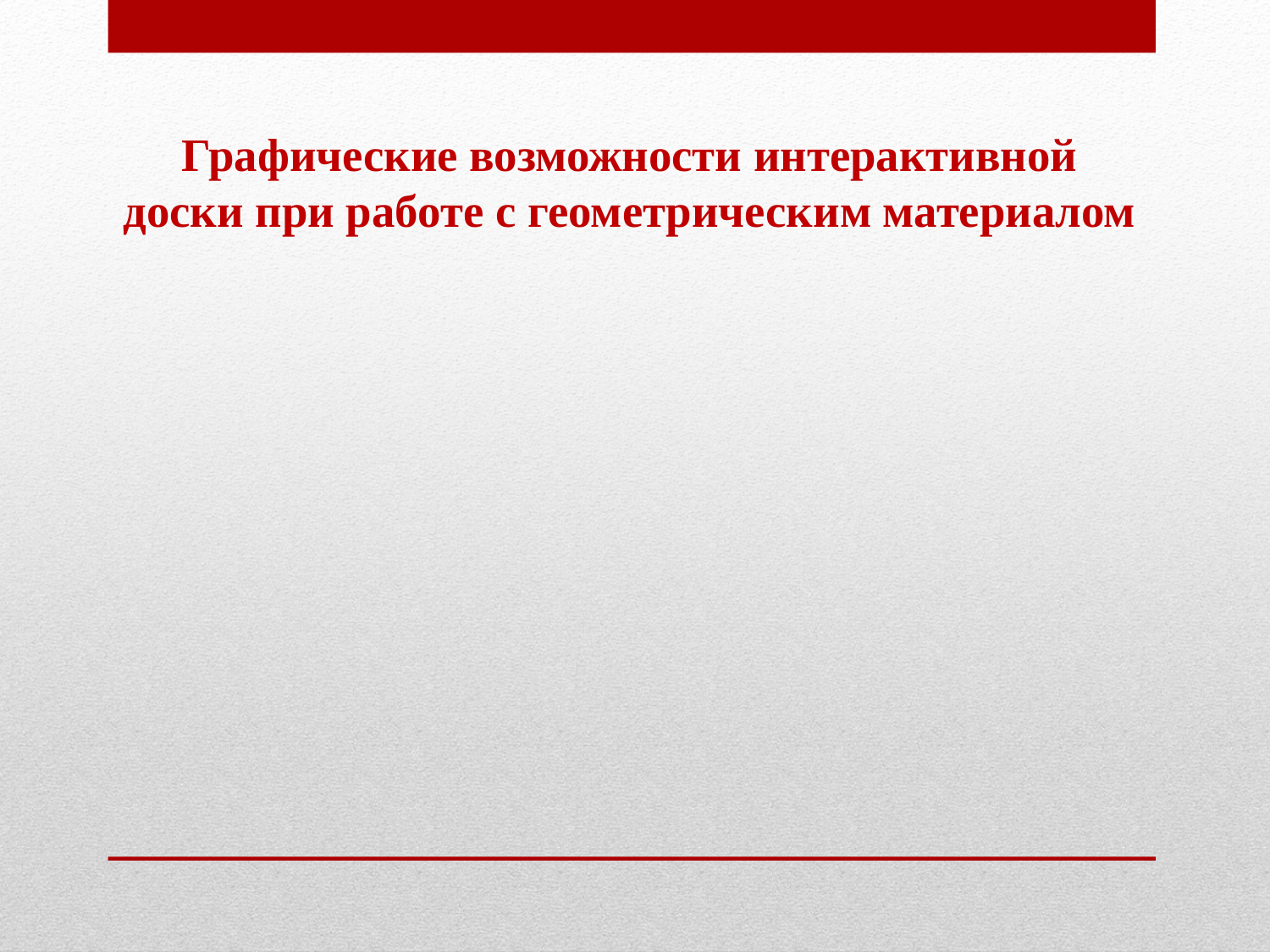

Графические возможности интерактивной доски при работе с геометрическим материалом
#